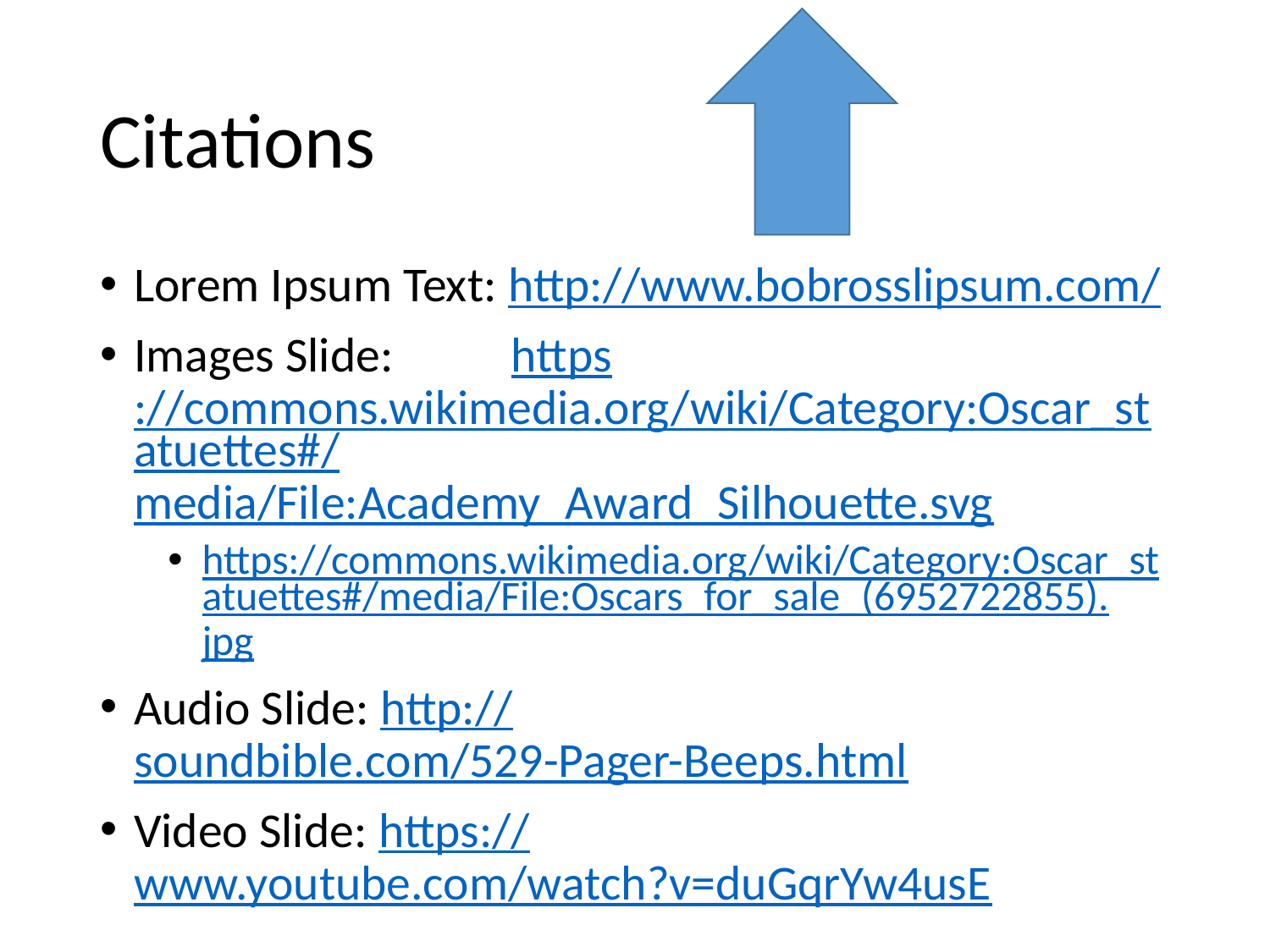

# Citations
Lorem Ipsum Text: http://www.bobrosslipsum.com/
Images Slide: 	https://commons.wikimedia.org/wiki/Category:Oscar_statuettes#/media/File:Academy_Award_Silhouette.svg
https://commons.wikimedia.org/wiki/Category:Oscar_statuettes#/media/File:Oscars_for_sale_(6952722855).jpg
Audio Slide: http://soundbible.com/529-Pager-Beeps.html
Video Slide: https://www.youtube.com/watch?v=duGqrYw4usE